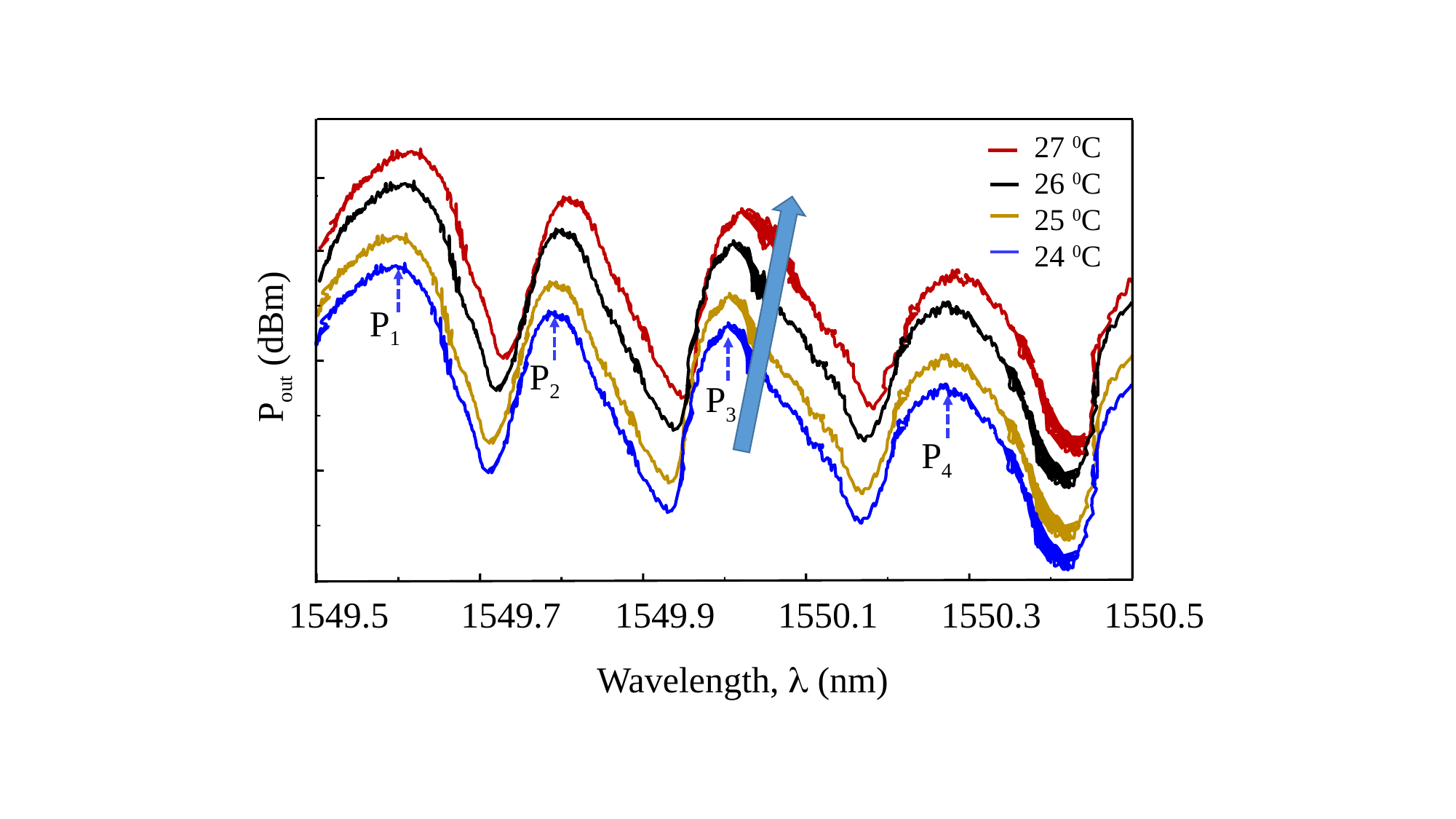

Pout (dBm)

1549.5
1549.7
1549.9
1550.1
1550.3
1550.5
Wavelength, λ (nm)

27 0C
26 0C
25 0C
24 0C
P1
P2
P3
P4